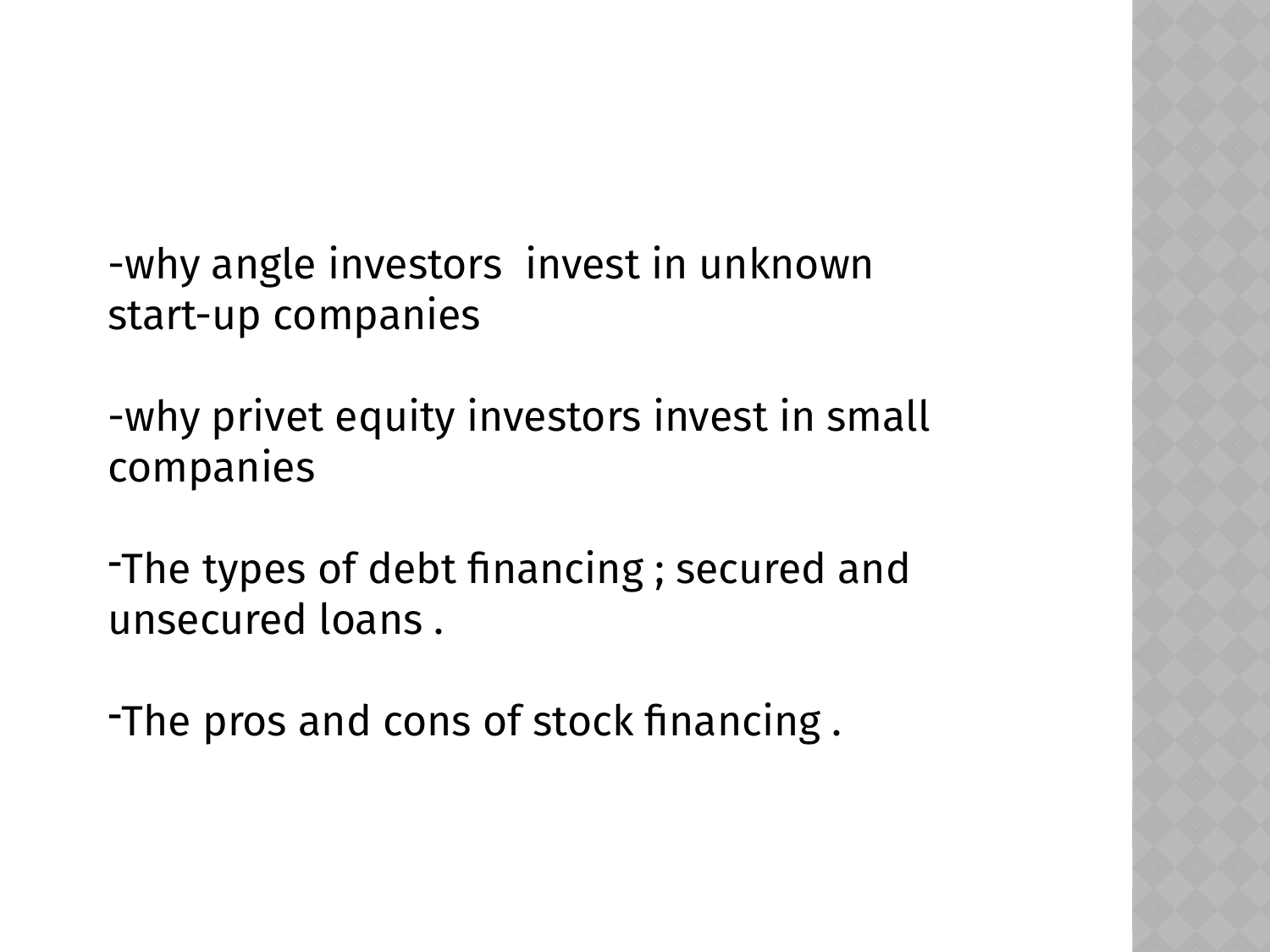

-why angle investors  invest in unknown start-up companies

-why privet equity investors invest in small companies

The types of debt financing ; secured and unsecured loans .

The pros and cons of stock financing .